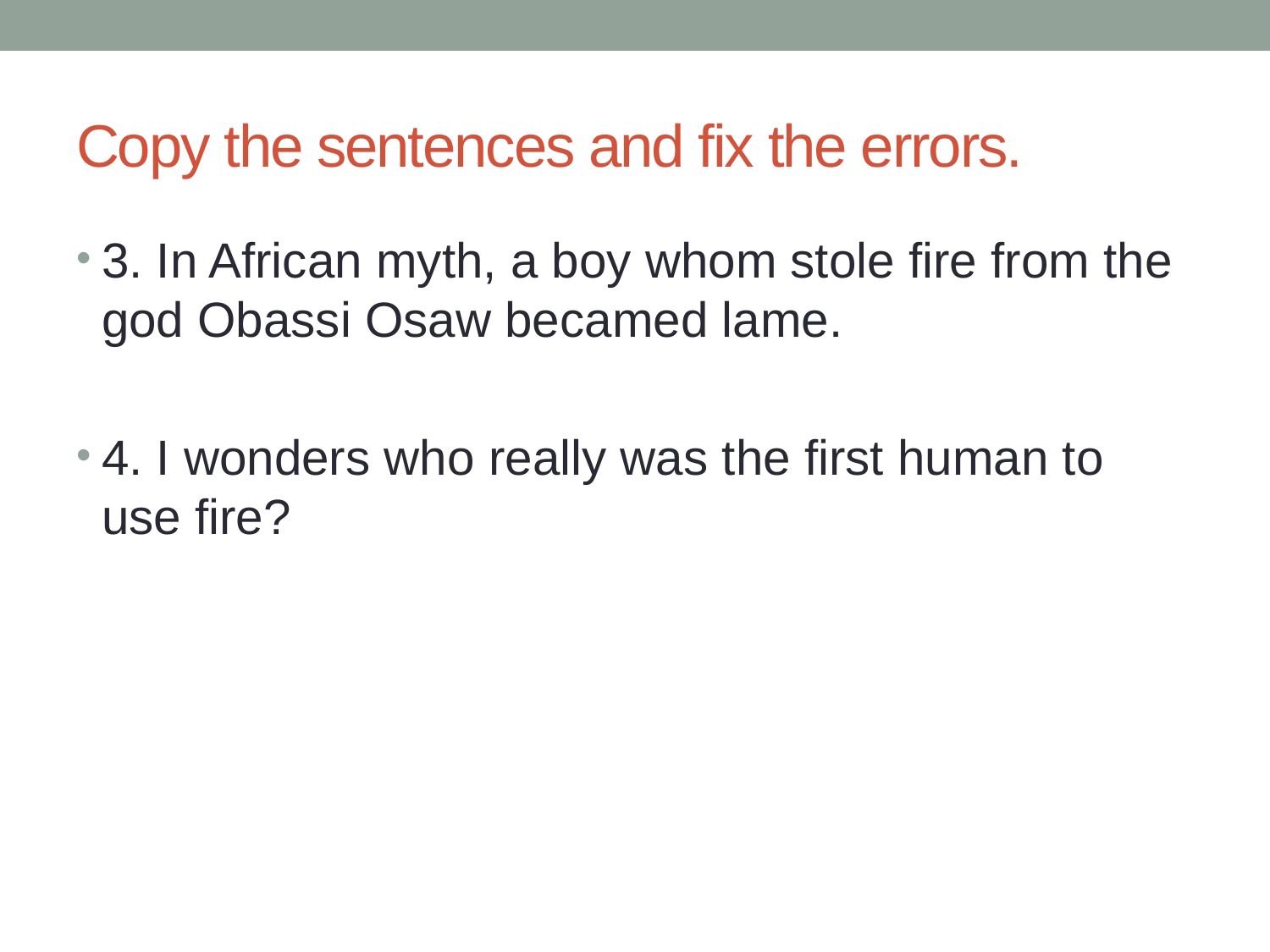

# Copy the sentences and fix the errors.
3. In African myth, a boy whom stole fire from the god Obassi Osaw becamed lame.

4. I wonders who really was the first human to use fire?